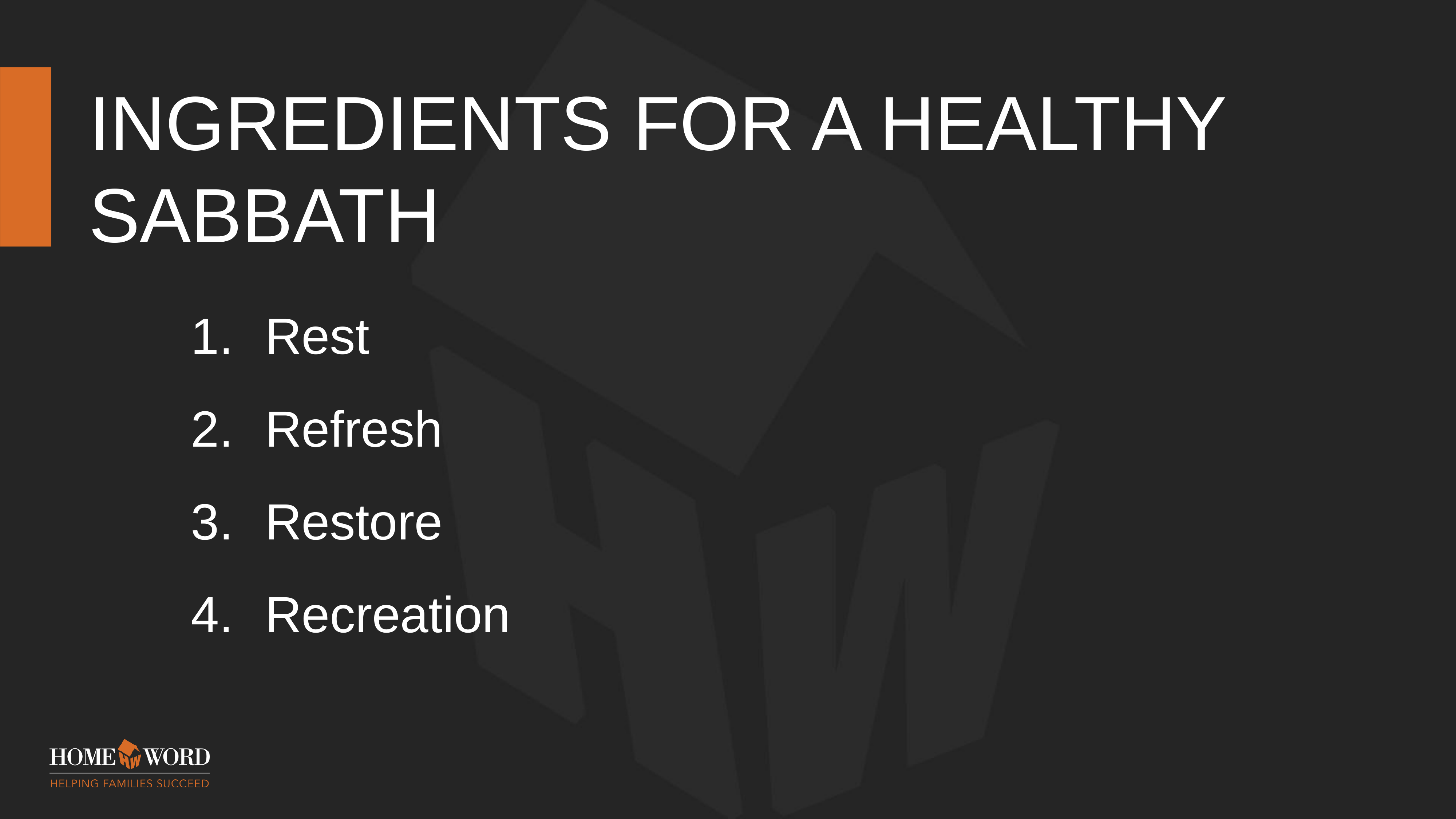

# Ingredients for a Healthy Sabbath
Rest
Refresh
Restore
Recreation